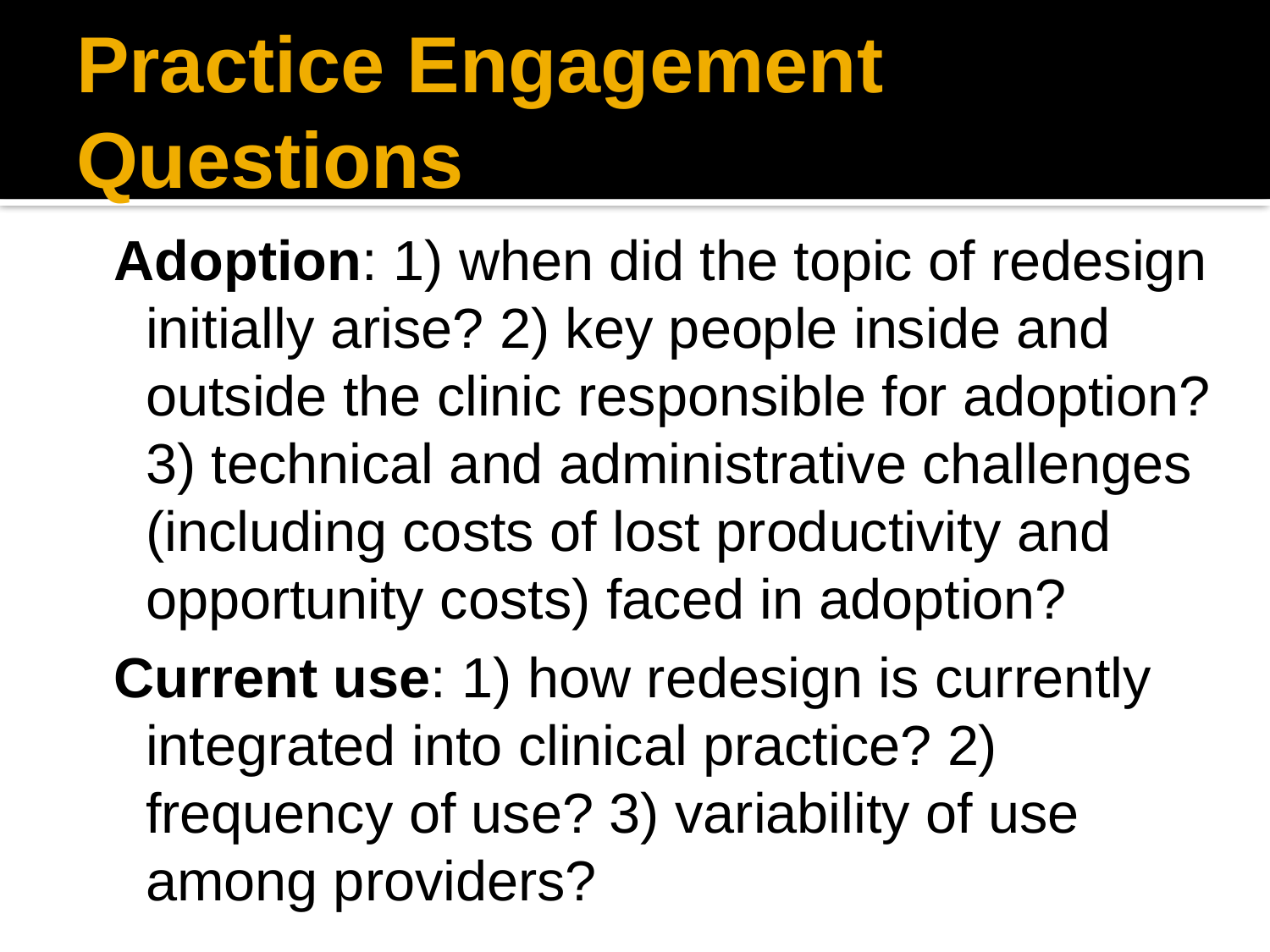

# Practice Engagement Questions
Adoption: 1) when did the topic of redesign initially arise? 2) key people inside and outside the clinic responsible for adoption? 3) technical and administrative challenges (including costs of lost productivity and opportunity costs) faced in adoption?
Current use: 1) how redesign is currently integrated into clinical practice? 2) frequency of use? 3) variability of use among providers?